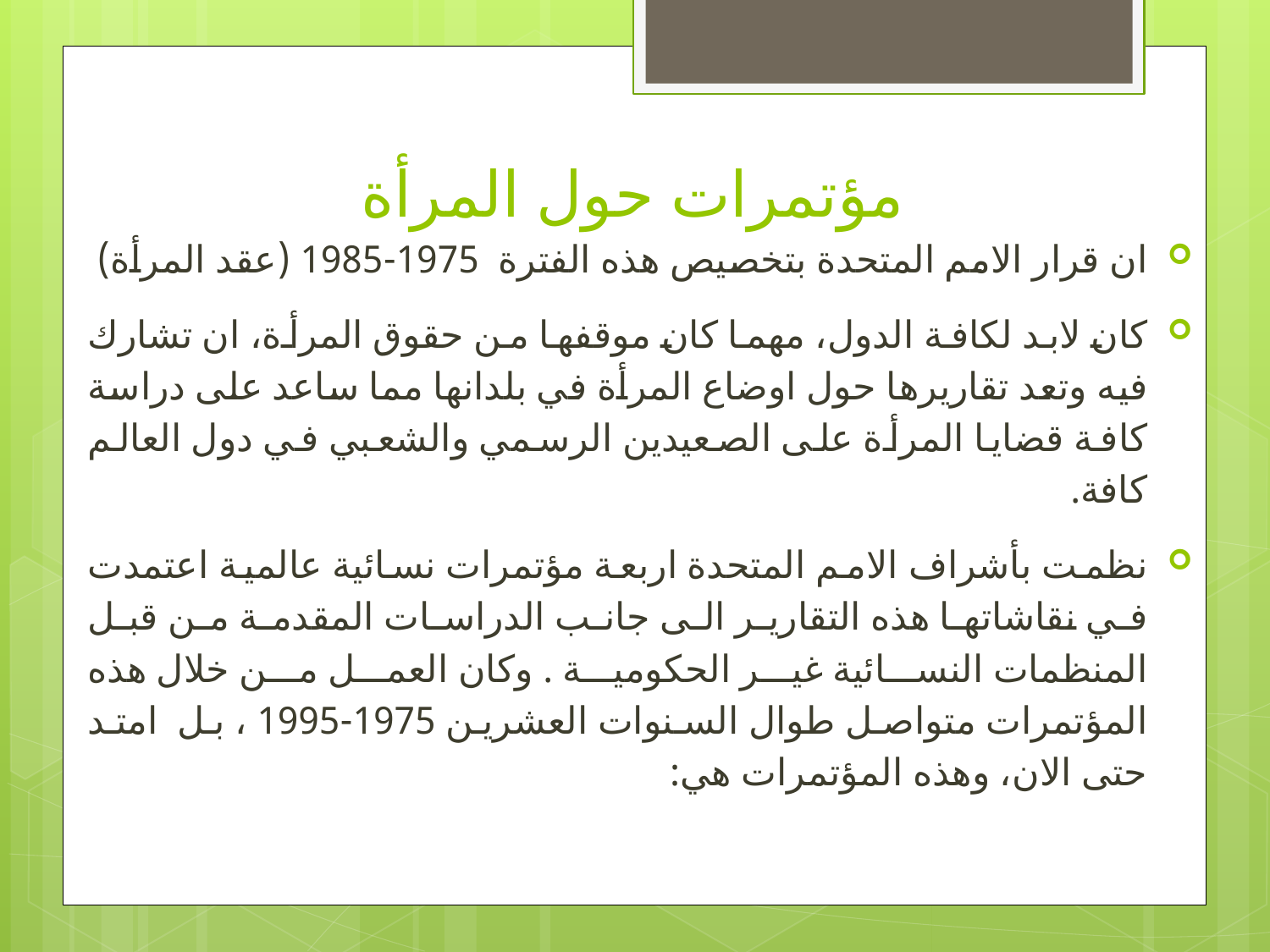

# مؤتمرات حول المرأة
ان قرار الامم المتحدة بتخصيص هذه الفترة  1975-1985 (عقد المرأة)
كان لابد لكافة الدول، مهما كان موقفها من حقوق المرأة، ان تشارك فيه وتعد تقاريرها حول اوضاع المرأة في بلدانها مما ساعد على دراسة كافة قضايا المرأة على الصعيدين الرسمي والشعبي في دول العالم كافة.
نظمت بأشراف الامم المتحدة اربعة مؤتمرات نسائية عالمية اعتمدت في نقاشاتها هذه التقارير الى جانب الدراسات المقدمة من قبل المنظمات النسائية غير الحكومية . وكان العمل من خلال هذه المؤتمرات متواصل طوال السنوات العشرين 1975-1995 ، بل  امتد حتى الان، وهذه المؤتمرات هي: